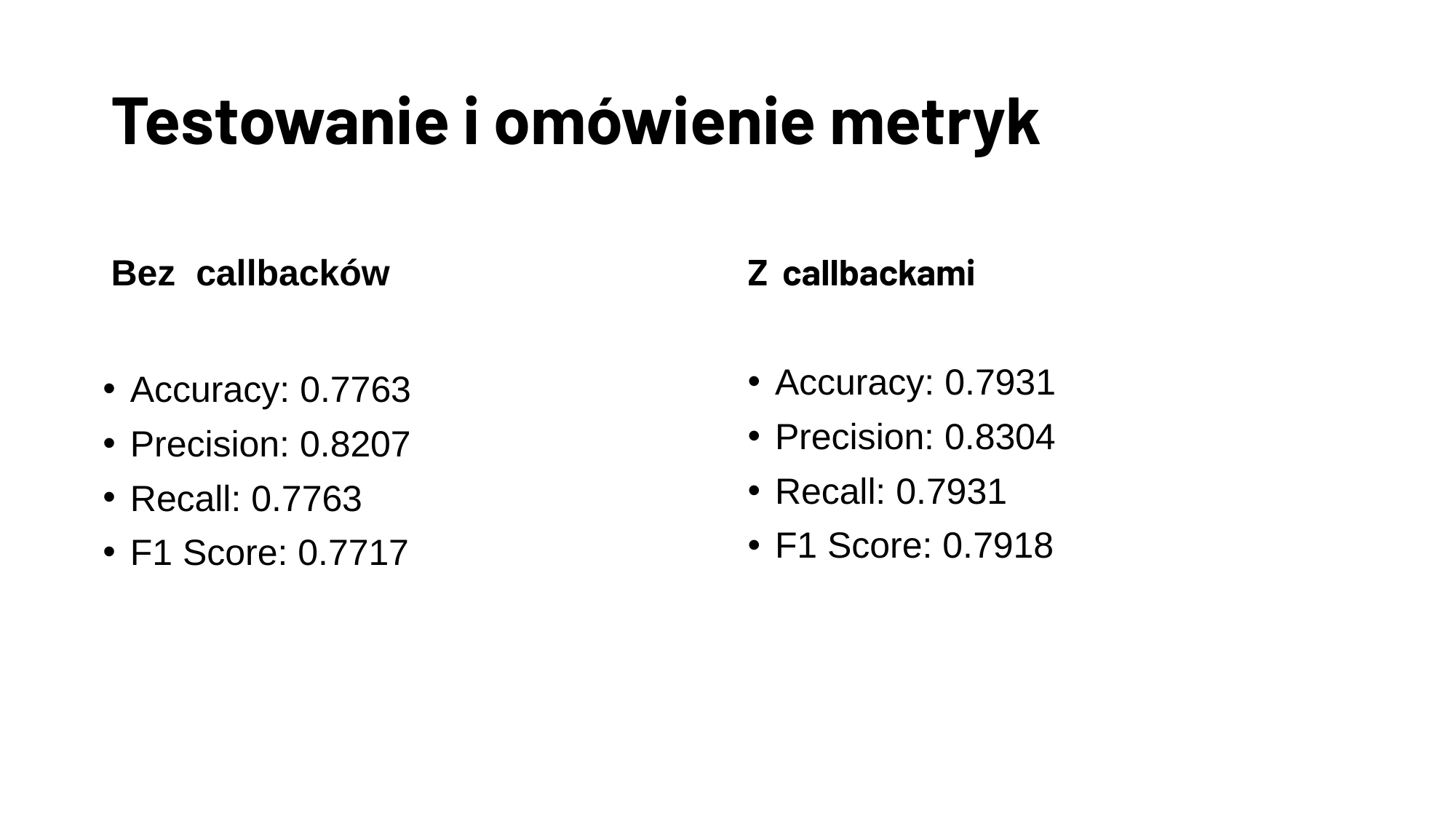

# Testowanie i omówienie metryk
Bez  callbacków
Z  callbackami

Accuracy: 0.7763
Precision: 0.8207
Recall: 0.7763
F1 Score: 0.7717

Accuracy: 0.7931
Precision: 0.8304
Recall: 0.7931
F1 Score: 0.7918